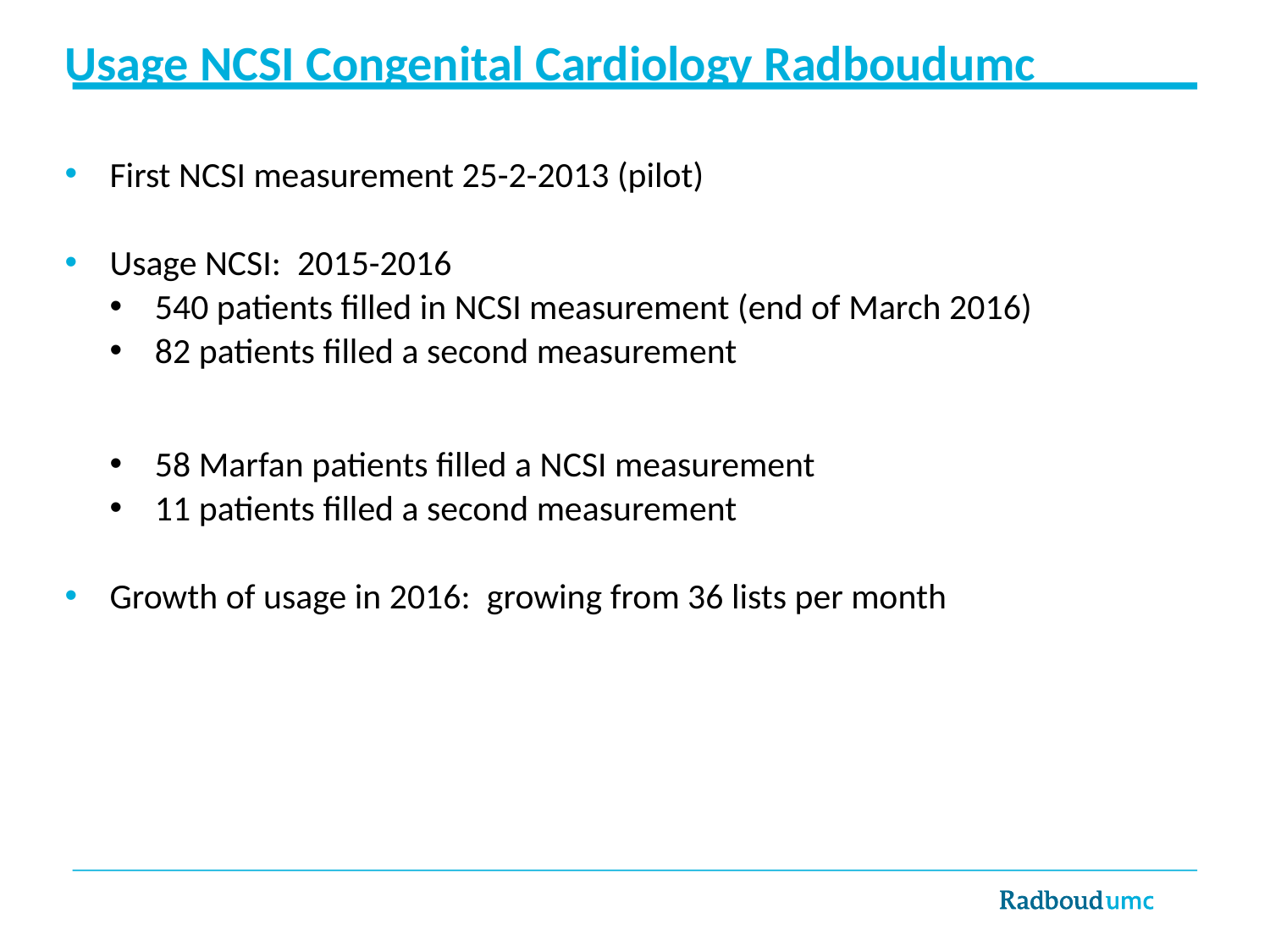

# Usage NCSI Congenital Cardiology Radboudumc

First NCSI measurement 25-2-2013 (pilot)

Usage NCSI:  2015-2016
540 patients filled in NCSI measurement (end of March 2016)
82 patients filled a second measurement

58 Marfan patients filled a NCSI measurement
11 patients filled a second measurement

Growth of usage in 2016:  growing from 36 lists per month